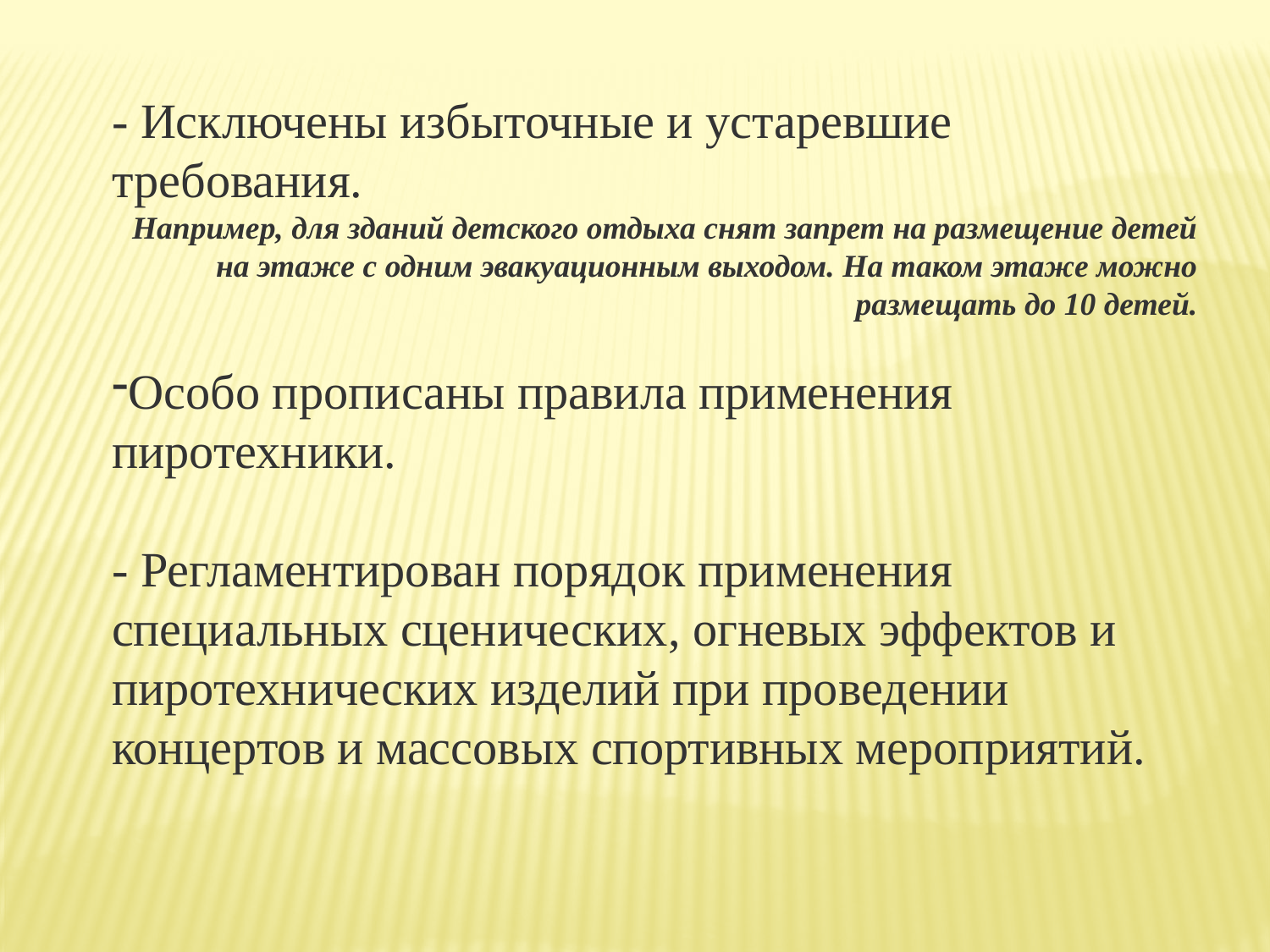

- Исключены избыточные и устаревшие требования.
Например, для зданий детского отдыха снят запрет на размещение детей на этаже с одним эвакуационным выходом. На таком этаже можно размещать до 10 детей.

Особо прописаны правила применения пиротехники.

- Регламентирован порядок применения специальных сценических, огневых эффектов и пиротехнических изделий при проведении концертов и массовых спортивных мероприятий.